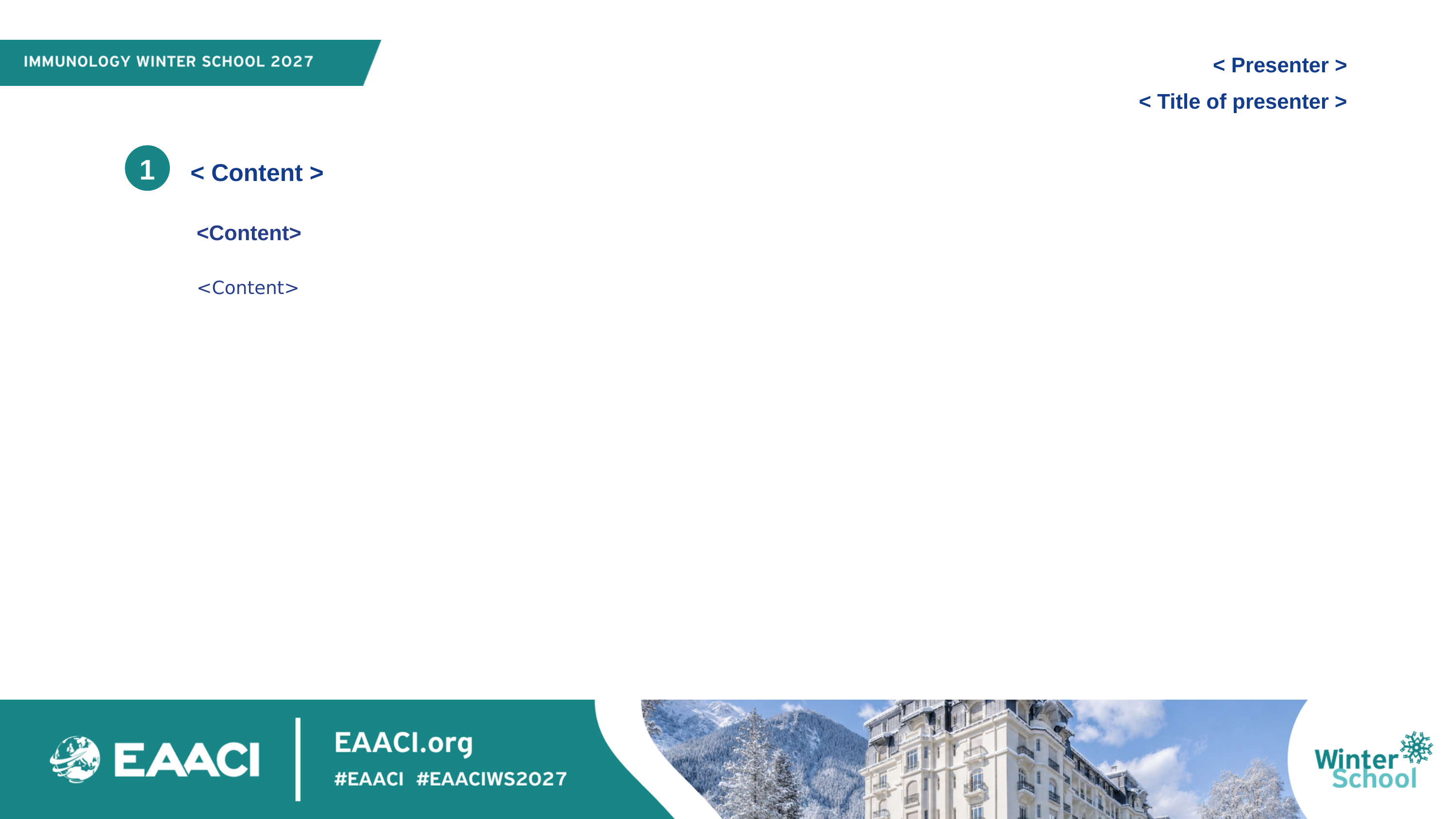

< Presenter >
< Title of presenter >

< Content >

1
<Content>
<Content>